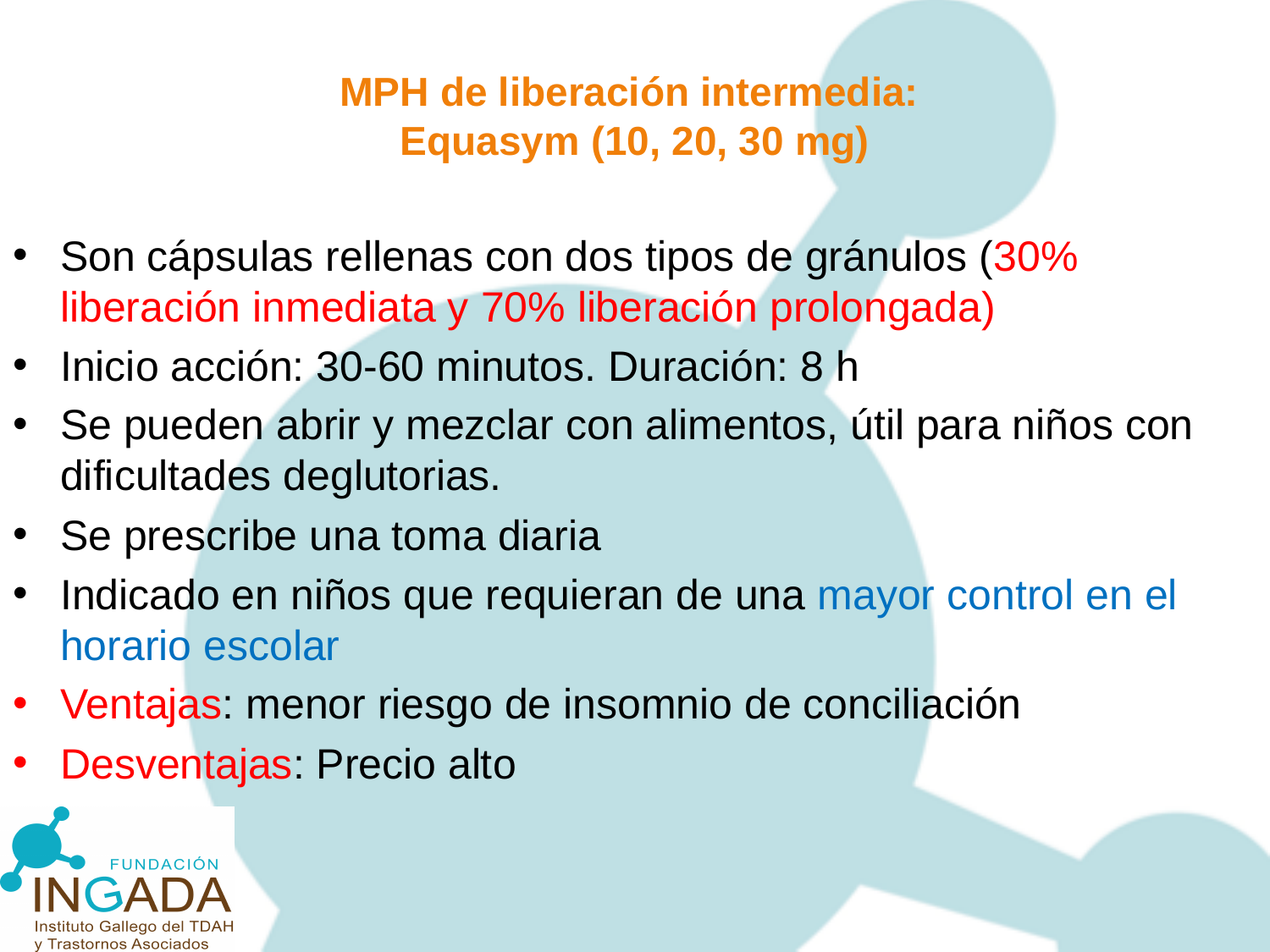

# MPH de liberación intermedia: Equasym (10, 20, 30 mg)
Son cápsulas rellenas con dos tipos de gránulos (30% liberación inmediata y 70% liberación prolongada)
Inicio acción: 30-60 minutos. Duración: 8 h
Se pueden abrir y mezclar con alimentos, útil para niños con dificultades deglutorias.
Se prescribe una toma diaria
Indicado en niños que requieran de una mayor control en el horario escolar
Ventajas: menor riesgo de insomnio de conciliación
Desventajas: Precio alto